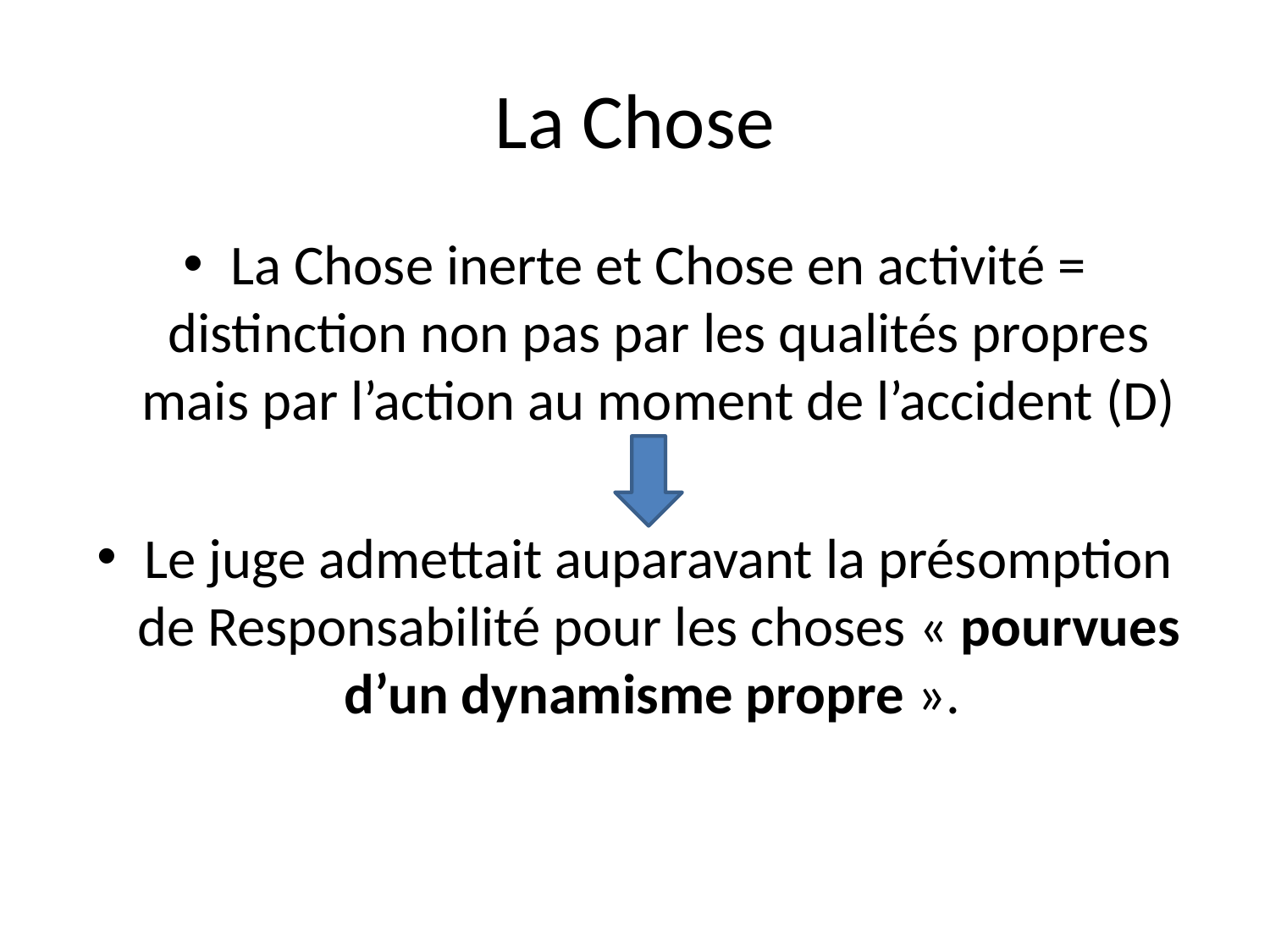

# La Chose
La Chose inerte et Chose en activité = distinction non pas par les qualités propres mais par l’action au moment de l’accident (D)

Le juge admettait auparavant la présomption de Responsabilité pour les choses « pourvues d’un dynamisme propre ».